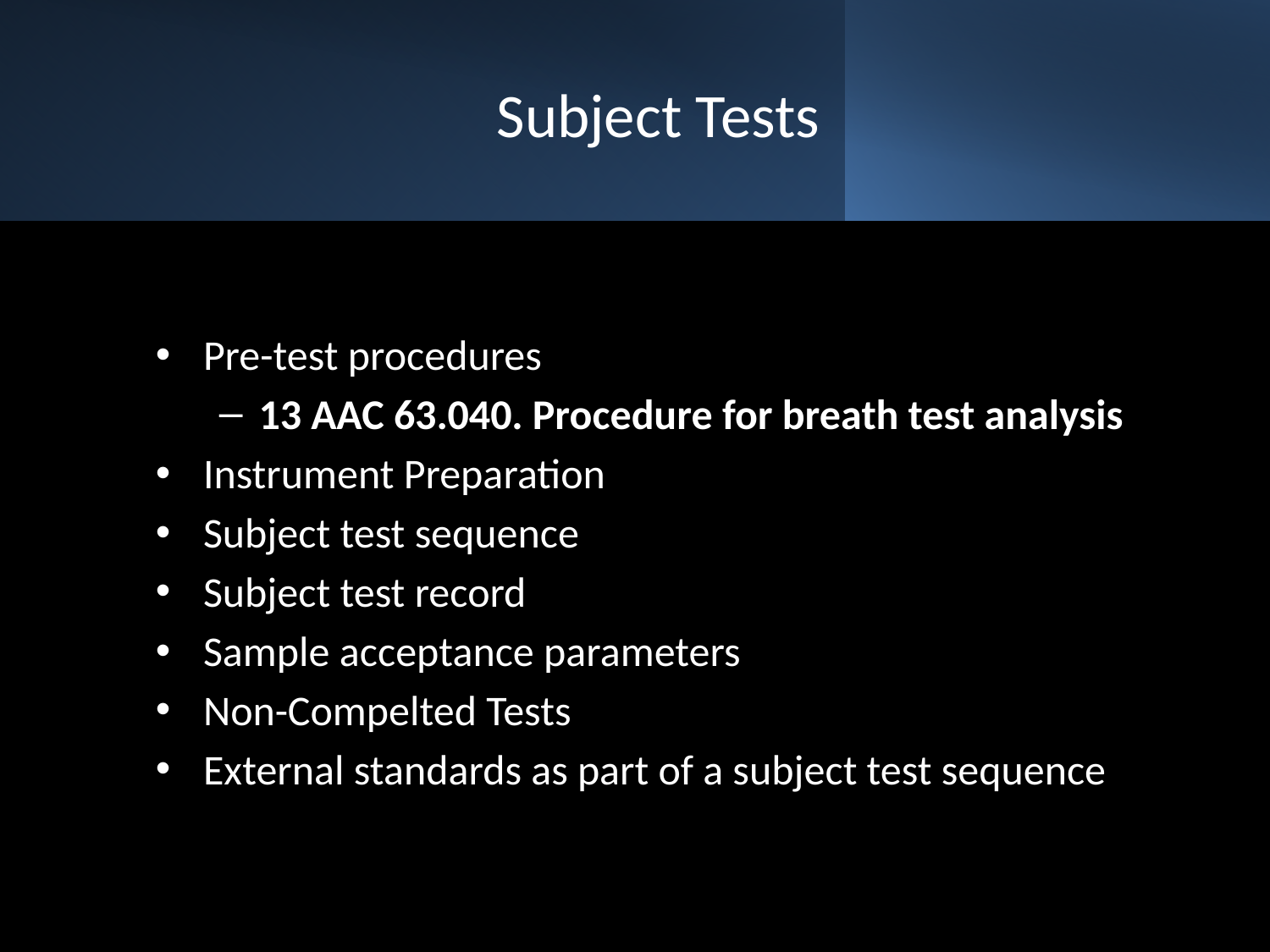

# Subject Tests
Pre-test procedures
13 AAC 63.040. Procedure for breath test analysis
Instrument Preparation
Subject test sequence
Subject test record
Sample acceptance parameters
Non-Compelted Tests
External standards as part of a subject test sequence

Approved and Issued: 2025.10.01